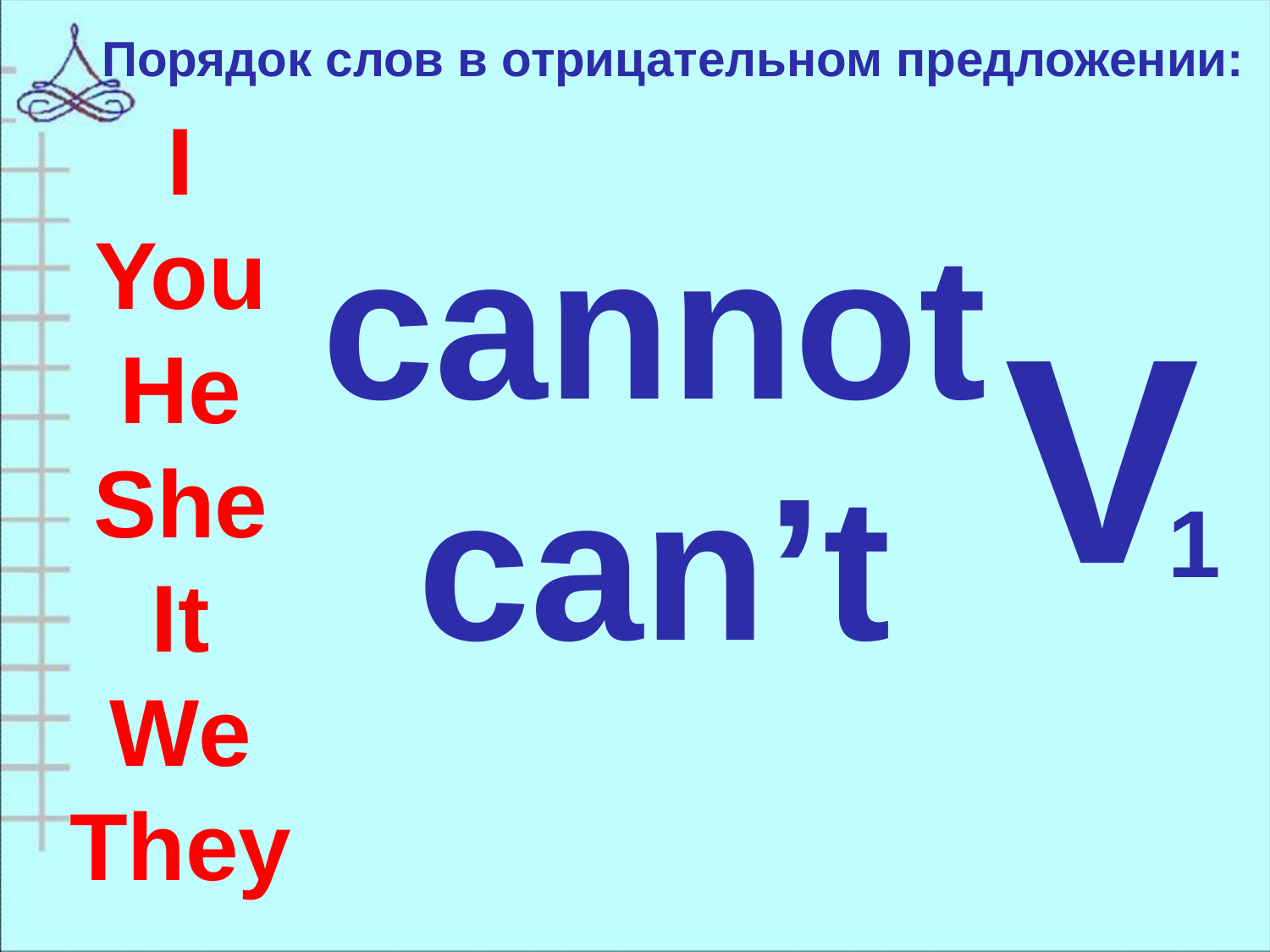

Порядок слов в отрицательном предложении:
I
You
He
She
It
We
They
cannot
V
can’t
1